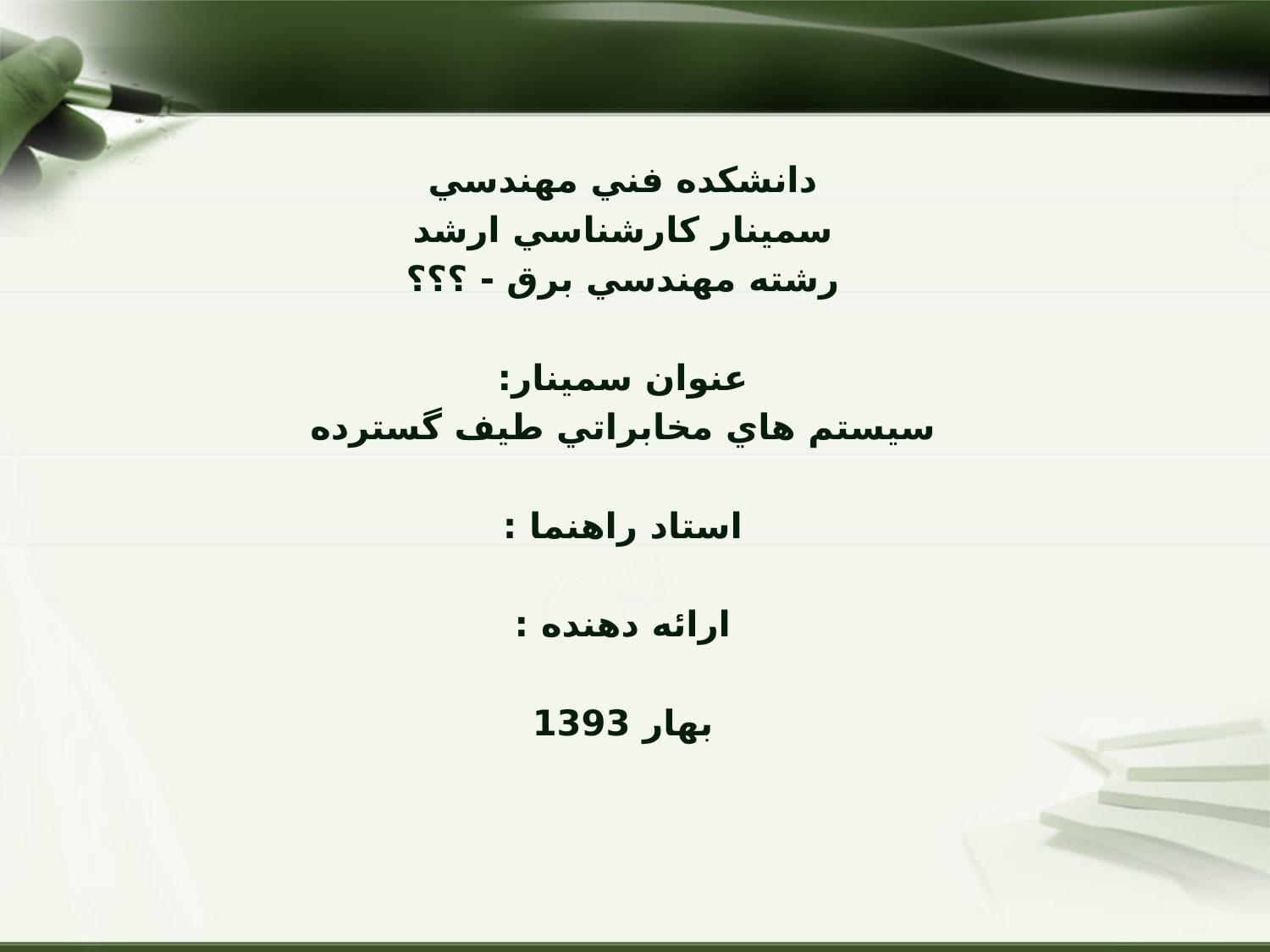

دانشكده فني مهندسي
سمينار كارشناسي ارشد
رشته مهندسي برق - ؟؟؟

عنوان سمينار:
سيستم هاي مخابراتي طيف گسترده

استاد راهنما :

ارائه دهنده :

بهار 1393